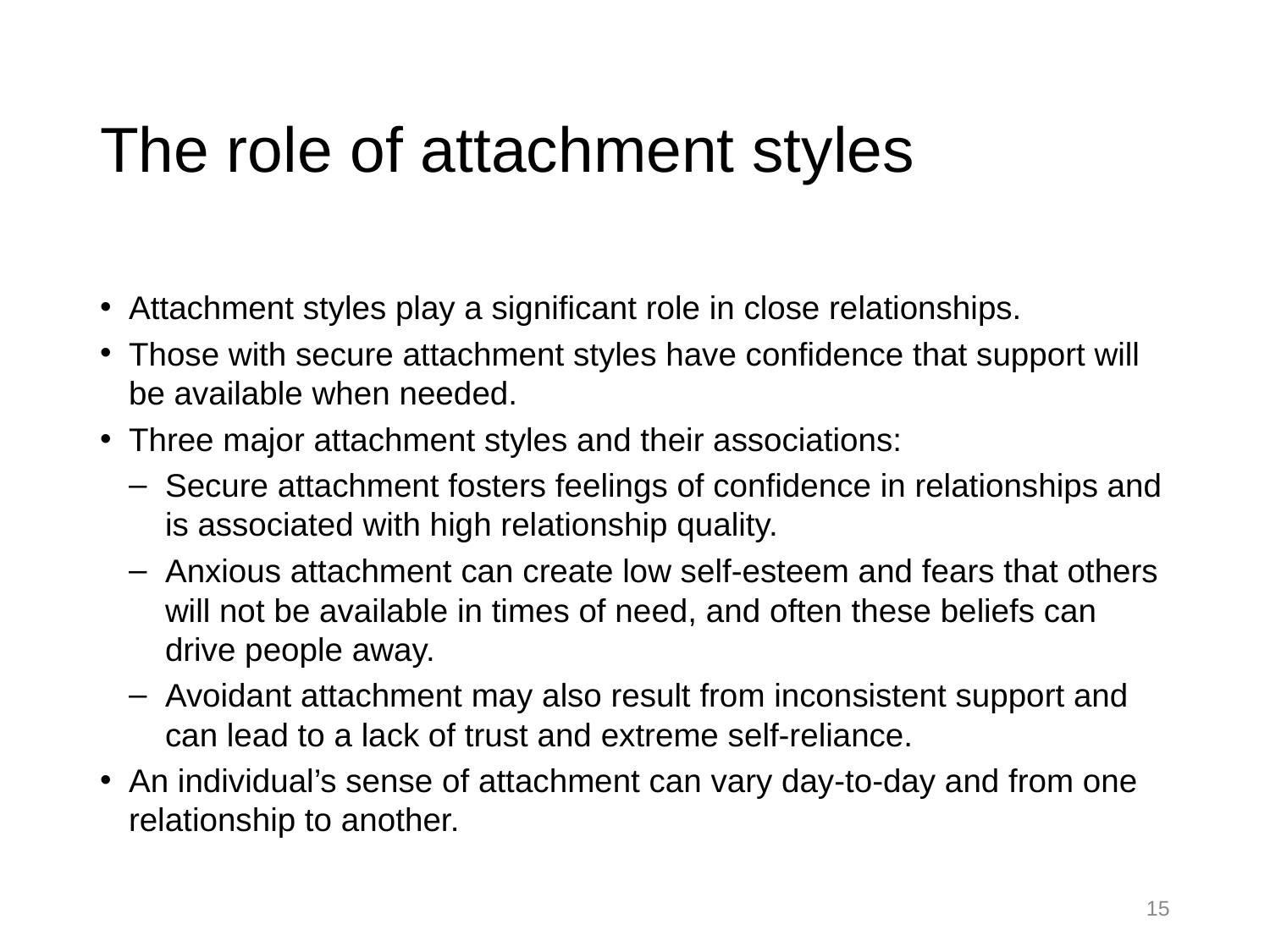

# The role of attachment styles
Attachment styles play a significant role in close relationships.
Those with secure attachment styles have confidence that support will be available when needed.
Three major attachment styles and their associations:
Secure attachment fosters feelings of confidence in relationships and is associated with high relationship quality.
Anxious attachment can create low self-esteem and fears that others will not be available in times of need, and often these beliefs can drive people away.
Avoidant attachment may also result from inconsistent support and can lead to a lack of trust and extreme self-reliance.
An individual’s sense of attachment can vary day-to-day and from one relationship to another.
15